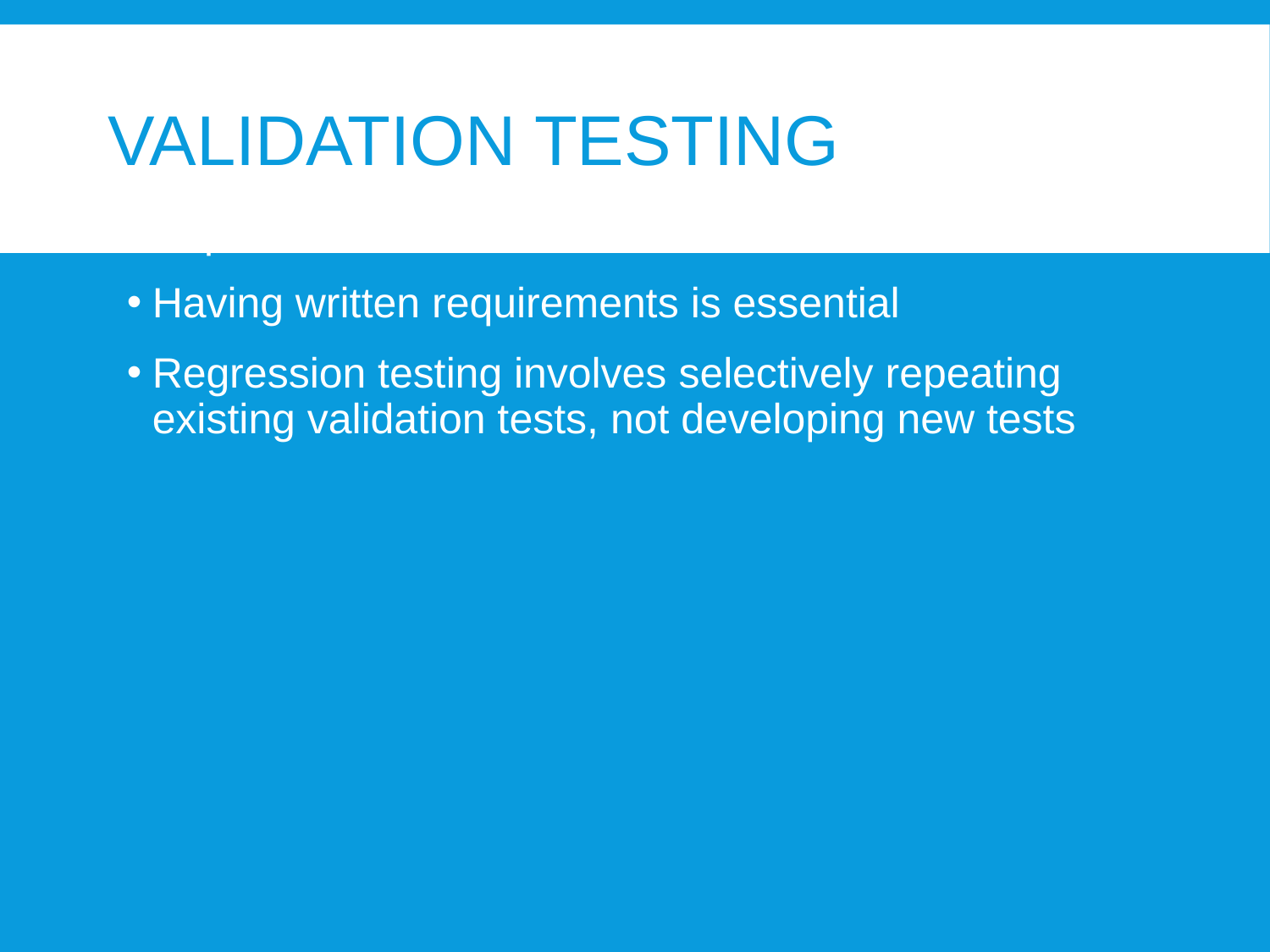

# Validation Testing
Determine if the software meets all of the requirements defined in the SR
Having written requirements is essential
Regression testing involves selectively repeating existing validation tests, not developing new tests